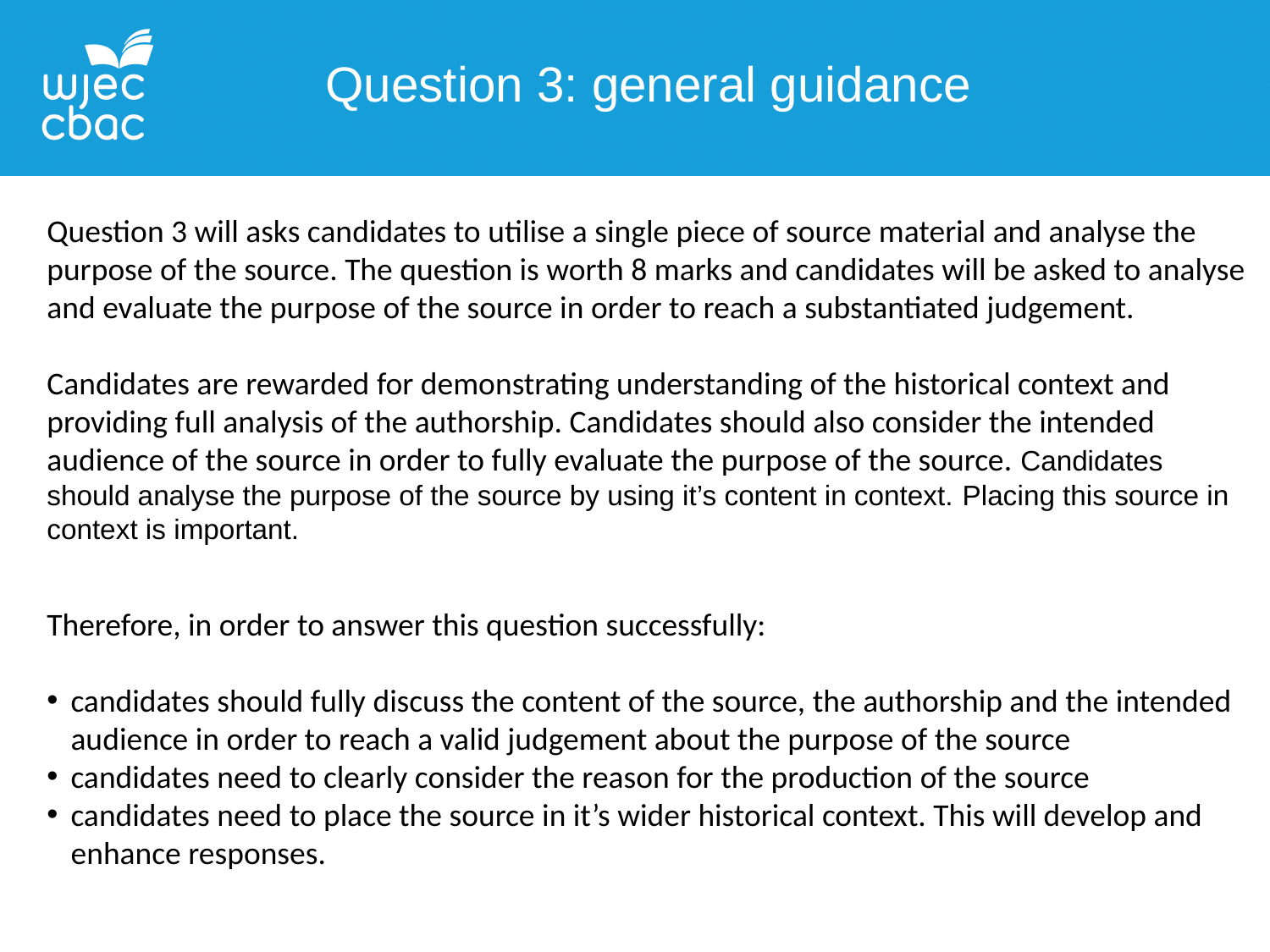

Question 3: general guidance

Question 3 will asks candidates to utilise a single piece of source material and analyse the purpose of the source. The question is worth 8 marks and candidates will be asked to analyse and evaluate the purpose of the source in order to reach a substantiated judgement.

Candidates are rewarded for demonstrating understanding of the historical context and providing full analysis of the authorship. Candidates should also consider the intended audience of the source in order to fully evaluate the purpose of the source. Candidates should analyse the purpose of the source by using it’s content in context. Placing this source in context is important.

Therefore, in order to answer this question successfully:

candidates should fully discuss the content of the source, the authorship and the intended audience in order to reach a valid judgement about the purpose of the source
candidates need to clearly consider the reason for the production of the source
candidates need to place the source in it’s wider historical context. This will develop and enhance responses.